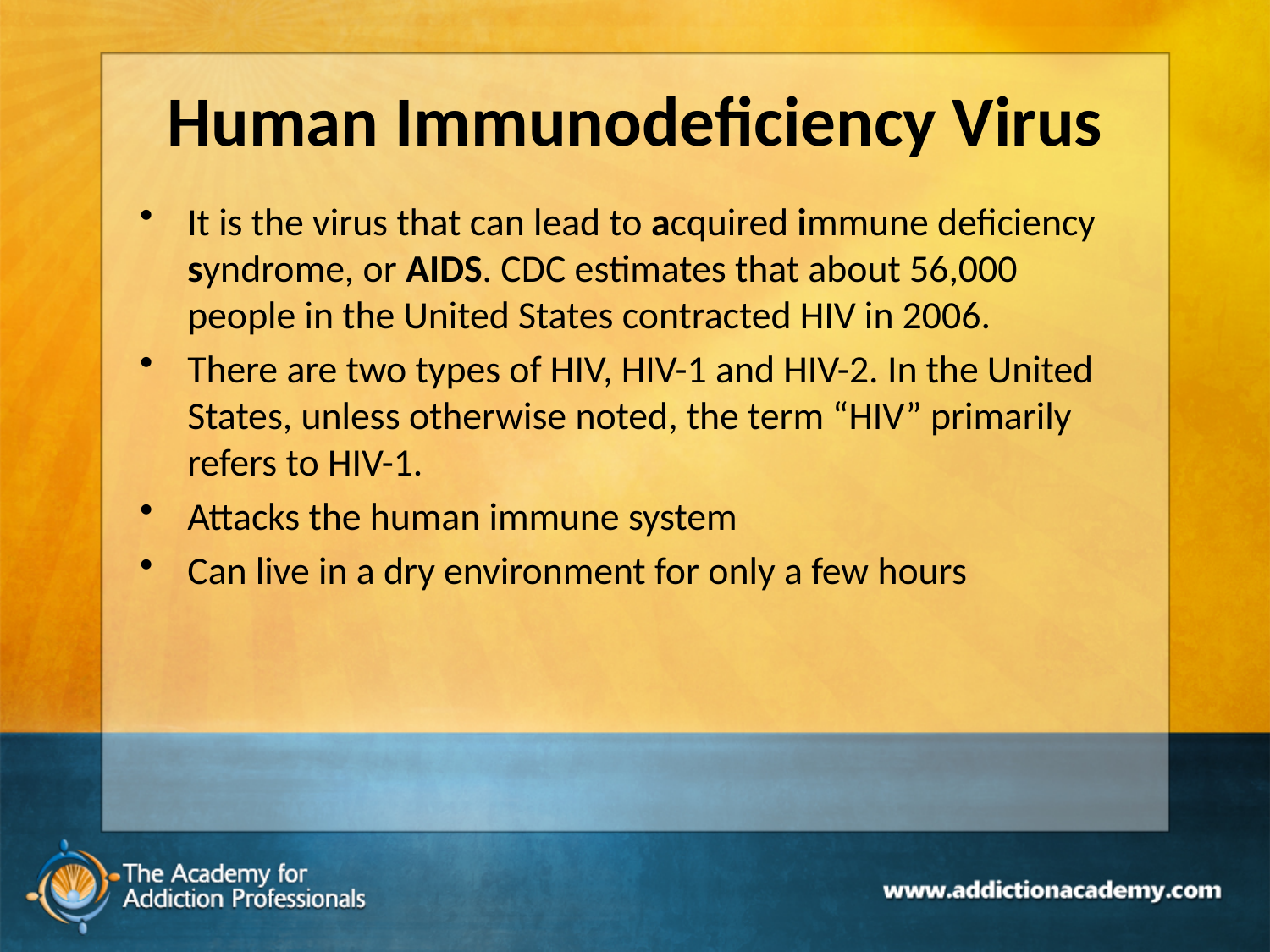

# Human Immunodeficiency Virus
It is the virus that can lead to acquired immune deficiency syndrome, or AIDS. CDC estimates that about 56,000 people in the United States contracted HIV in 2006.
There are two types of HIV, HIV-1 and HIV-2. In the United States, unless otherwise noted, the term “HIV” primarily refers to HIV-1.
Attacks the human immune system
Can live in a dry environment for only a few hours